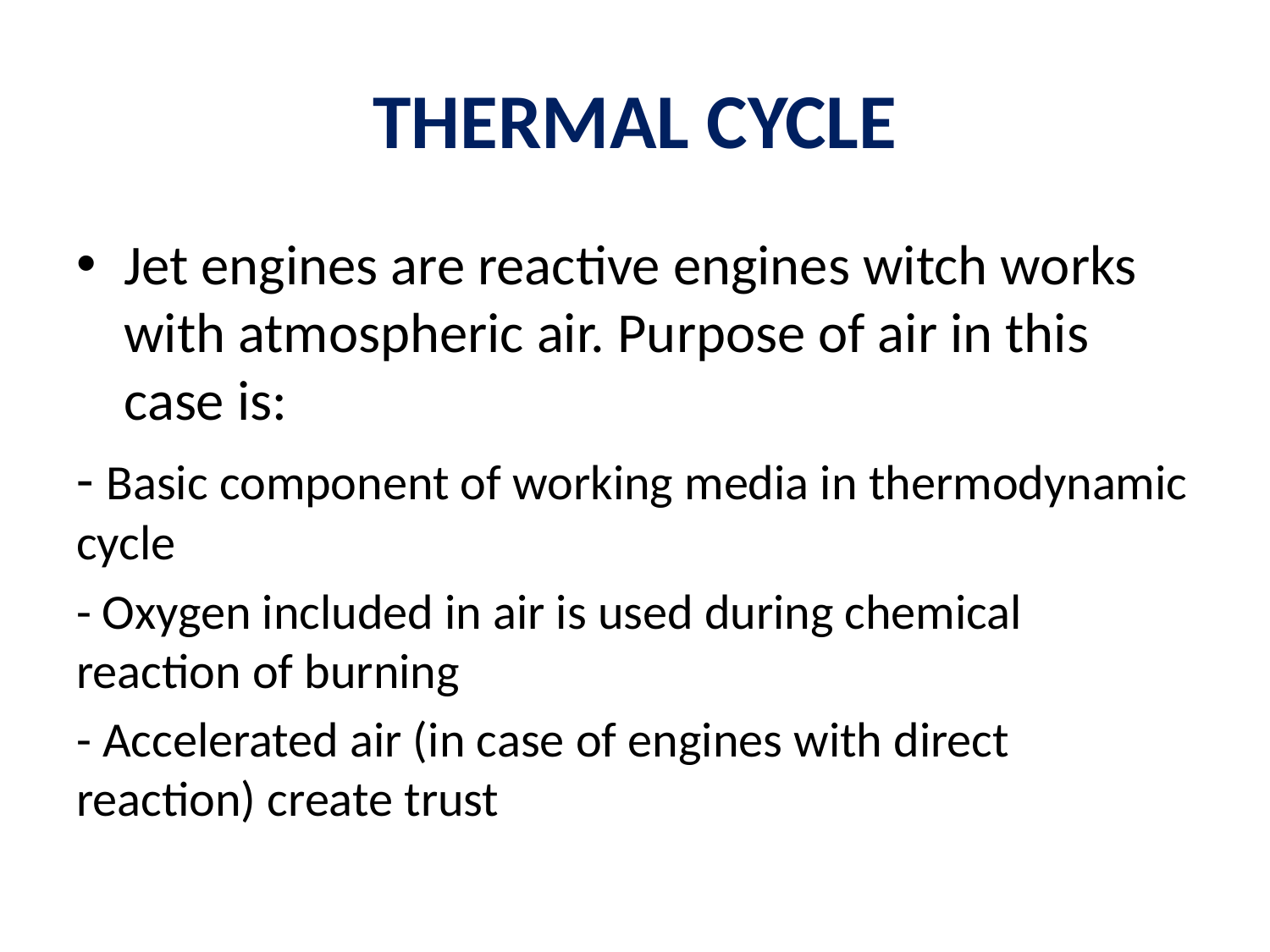

# THERMAL CYCLE
Jet engines are reactive engines witch works with atmospheric air. Purpose of air in this case is:
- Basic component of working media in thermodynamic cycle
- Oxygen included in air is used during chemical reaction of burning
- Accelerated air (in case of engines with direct reaction) create trust